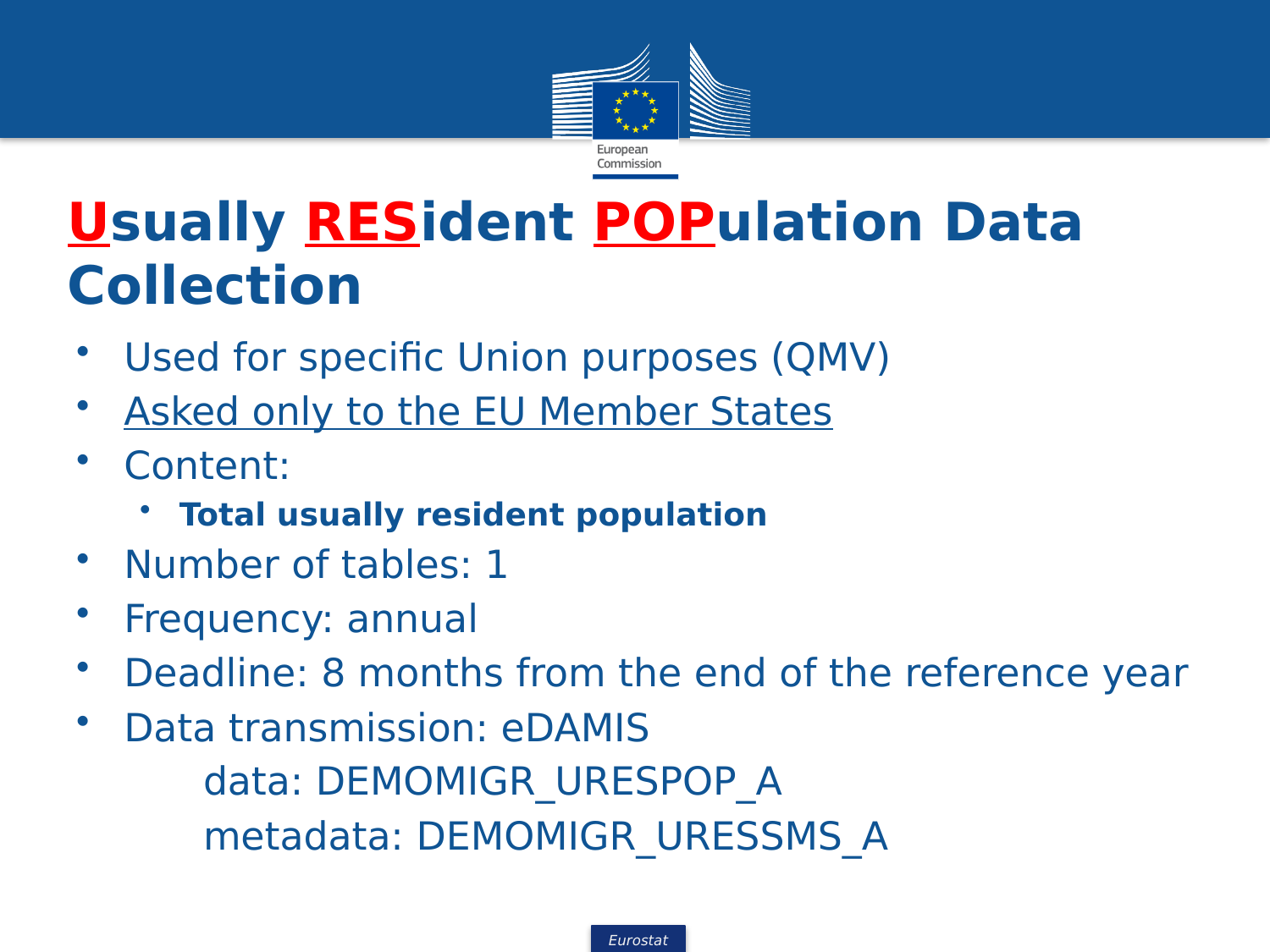

# Usually RESident POPulation Data Collection
Used for specific Union purposes (QMV)
Asked only to the EU Member States
Content:
Total usually resident population
Number of tables: 1
Frequency: annual
Deadline: 8 months from the end of the reference year
Data transmission: eDAMIS
	data: DEMOMIGR_URESPOP_A
	metadata: DEMOMIGR_URESSMS_A